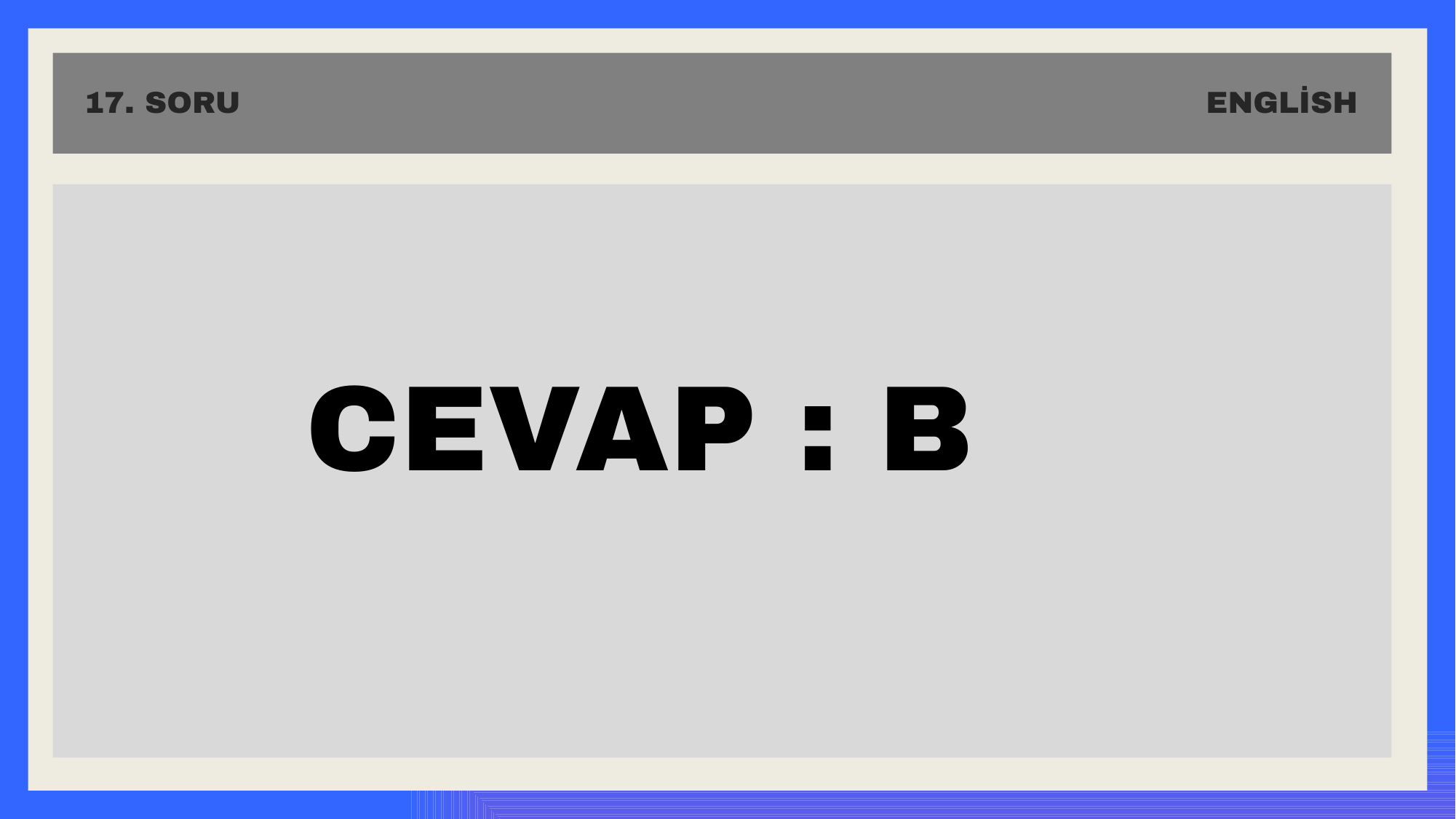

# 17. SORU                                                                                               ENGLİSH

      CEVAP : B